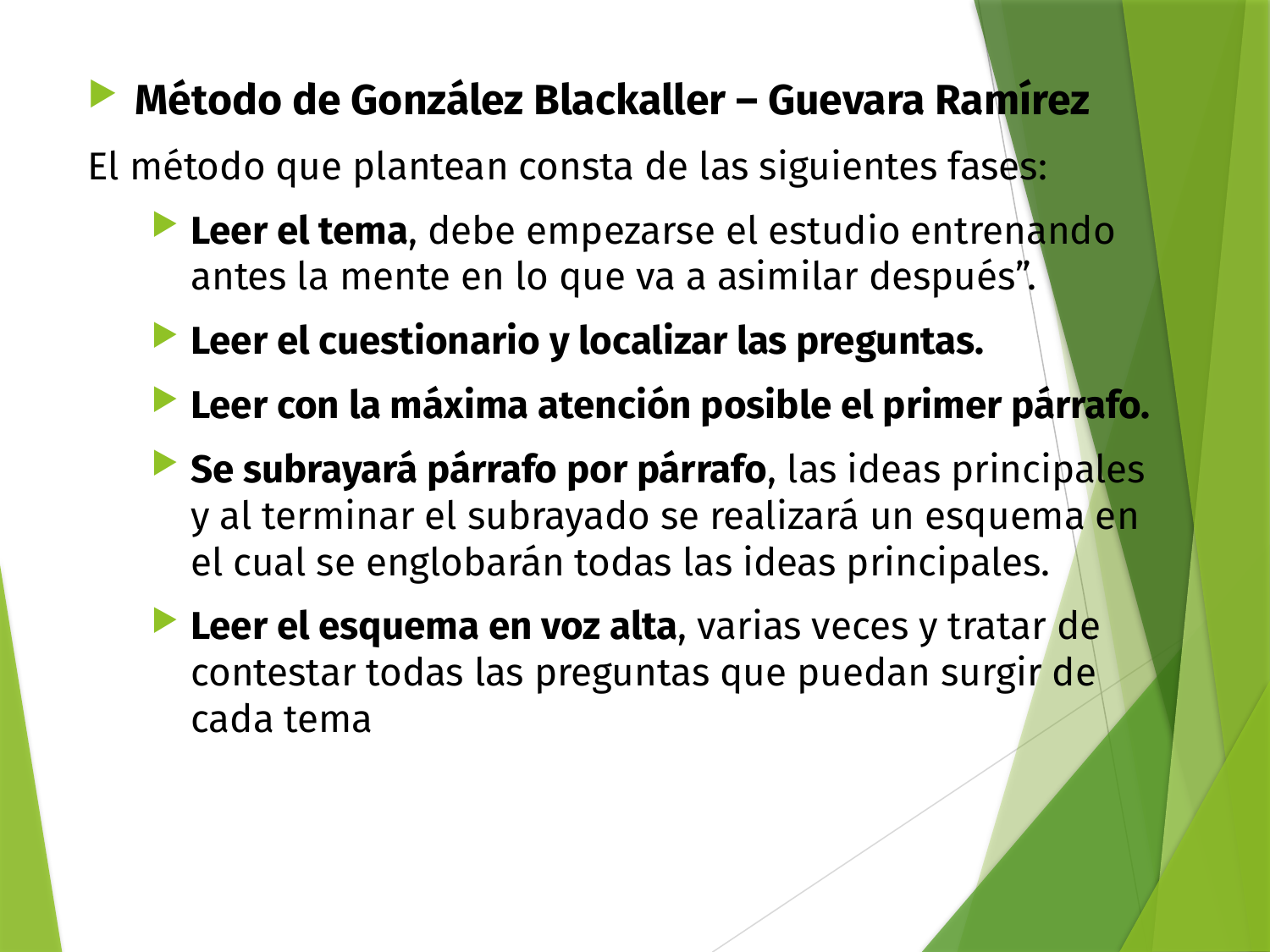

Método de González Blackaller – Guevara Ramírez
El método que plantean consta de las siguientes fases:
Leer el tema, debe empezarse el estudio entrenando antes la mente en lo que va a asimilar después”.
Leer el cuestionario y localizar las preguntas.
Leer con la máxima atención posible el primer párrafo.
Se subrayará párrafo por párrafo, las ideas principales y al terminar el subrayado se realizará un esquema en el cual se englobarán todas las ideas principales.
Leer el esquema en voz alta, varias veces y tratar de contestar todas las preguntas que puedan surgir de cada tema